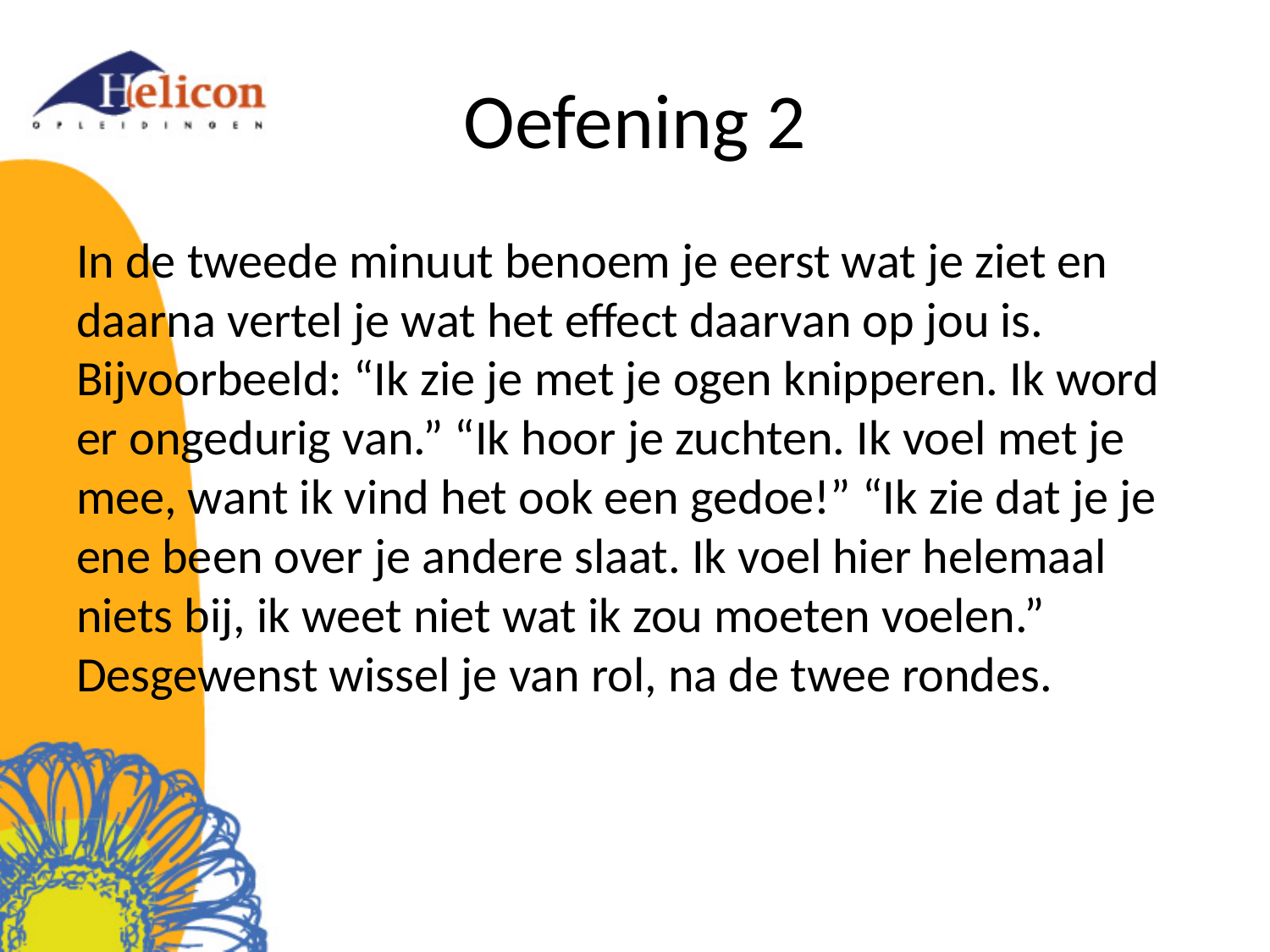

# Oefening 2
In de tweede minuut benoem je eerst wat je ziet en daarna vertel je wat het effect daarvan op jou is. Bijvoorbeeld: “Ik zie je met je ogen knipperen. Ik word er ongedurig van.” “Ik hoor je zuchten. Ik voel met je mee, want ik vind het ook een gedoe!” “Ik zie dat je je ene been over je andere slaat. Ik voel hier helemaal niets bij, ik weet niet wat ik zou moeten voelen.” Desgewenst wissel je van rol, na de twee rondes.